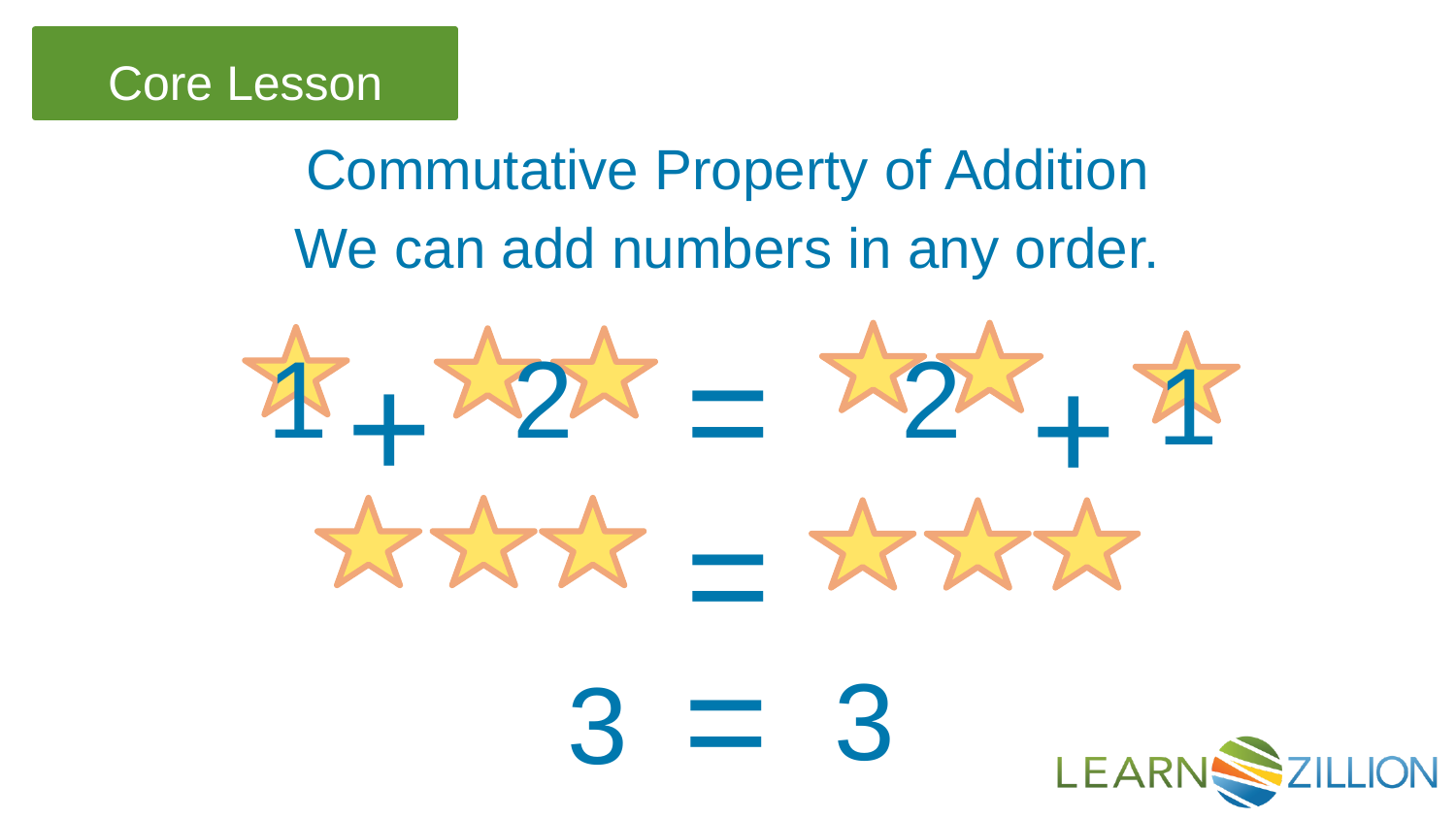

Commutative Property of Addition
We can add numbers in any order.
=
1
2
2

+

+
1

=

=
3
3